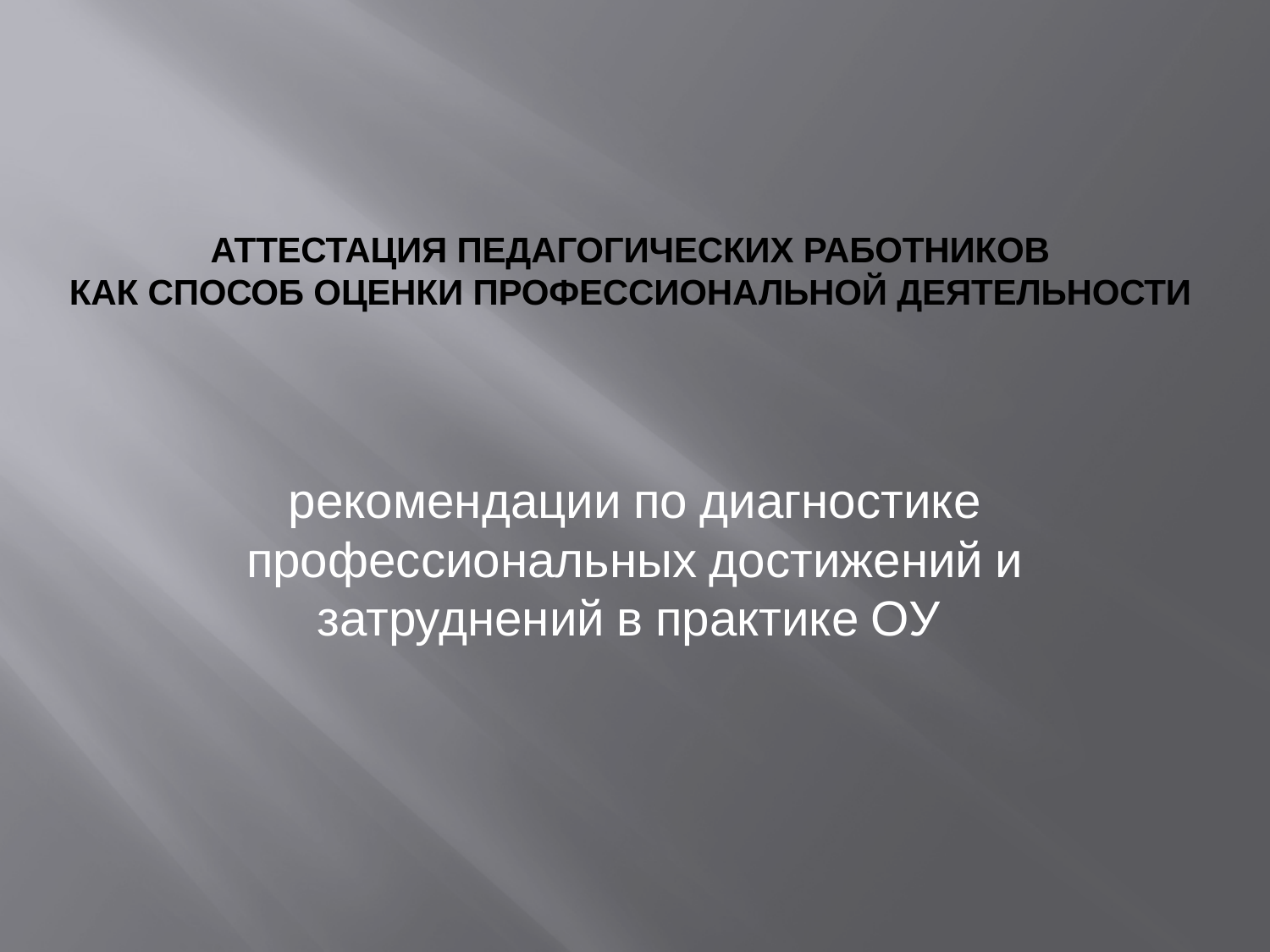

# АТТЕСТАЦИЯ ПЕДАГОГИЧЕСКИХ РАБОТНИКОВ КАК СПОСОБ ОЦЕНКИ ПРОФЕССИОНАЛЬНОЙ ДЕЯТЕЛЬНОСТИ
рекомендации по диагностике профессиональных достижений и затруднений в практике ОУ